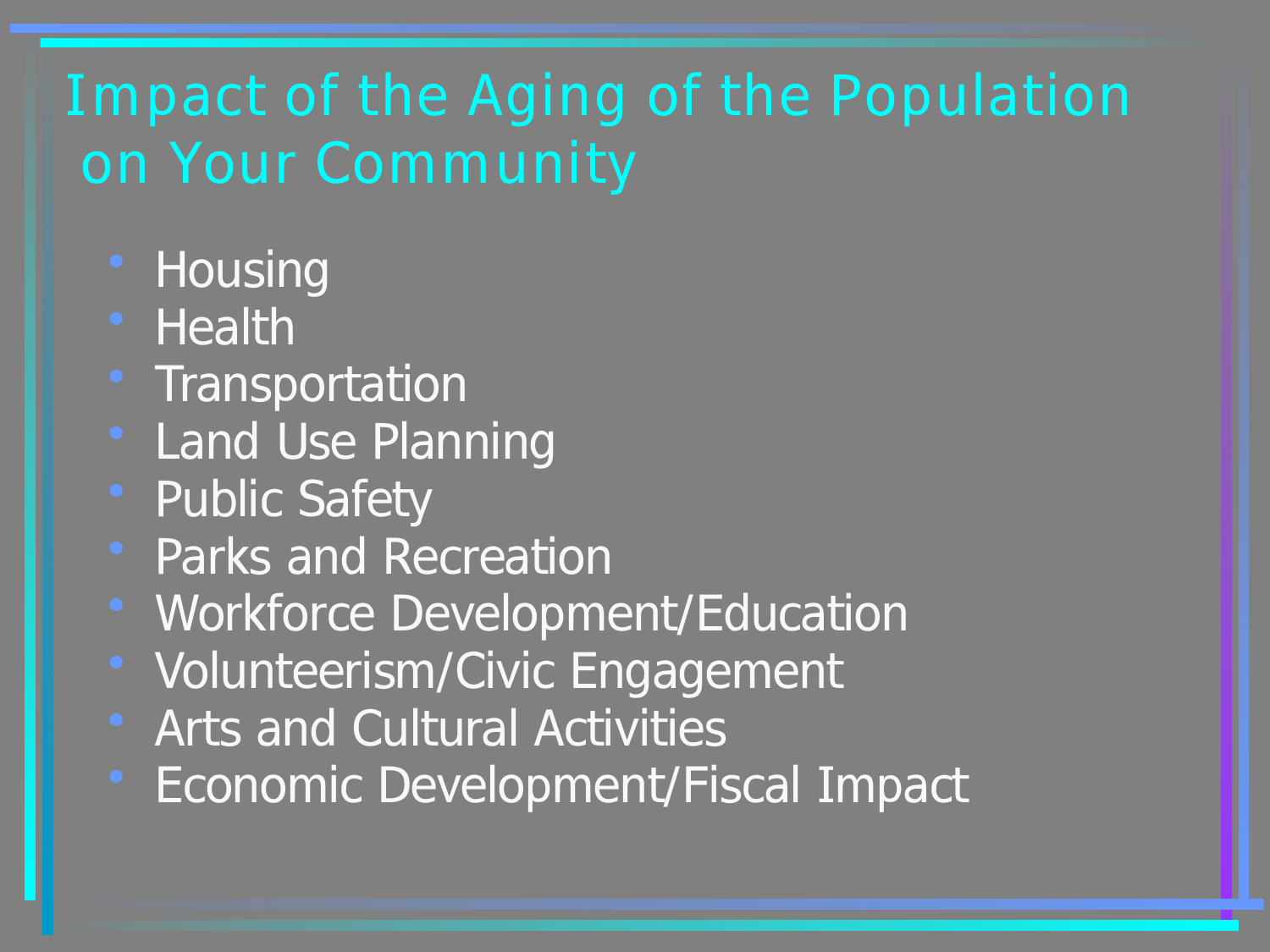

# Impact of the Aging of the Population  on Your Community
Housing
Health
Transportation
Land Use Planning
Public Safety
Parks and Recreation
Workforce Development/Education
Volunteerism/Civic Engagement
Arts and Cultural Activities
Economic Development/Fiscal Impact